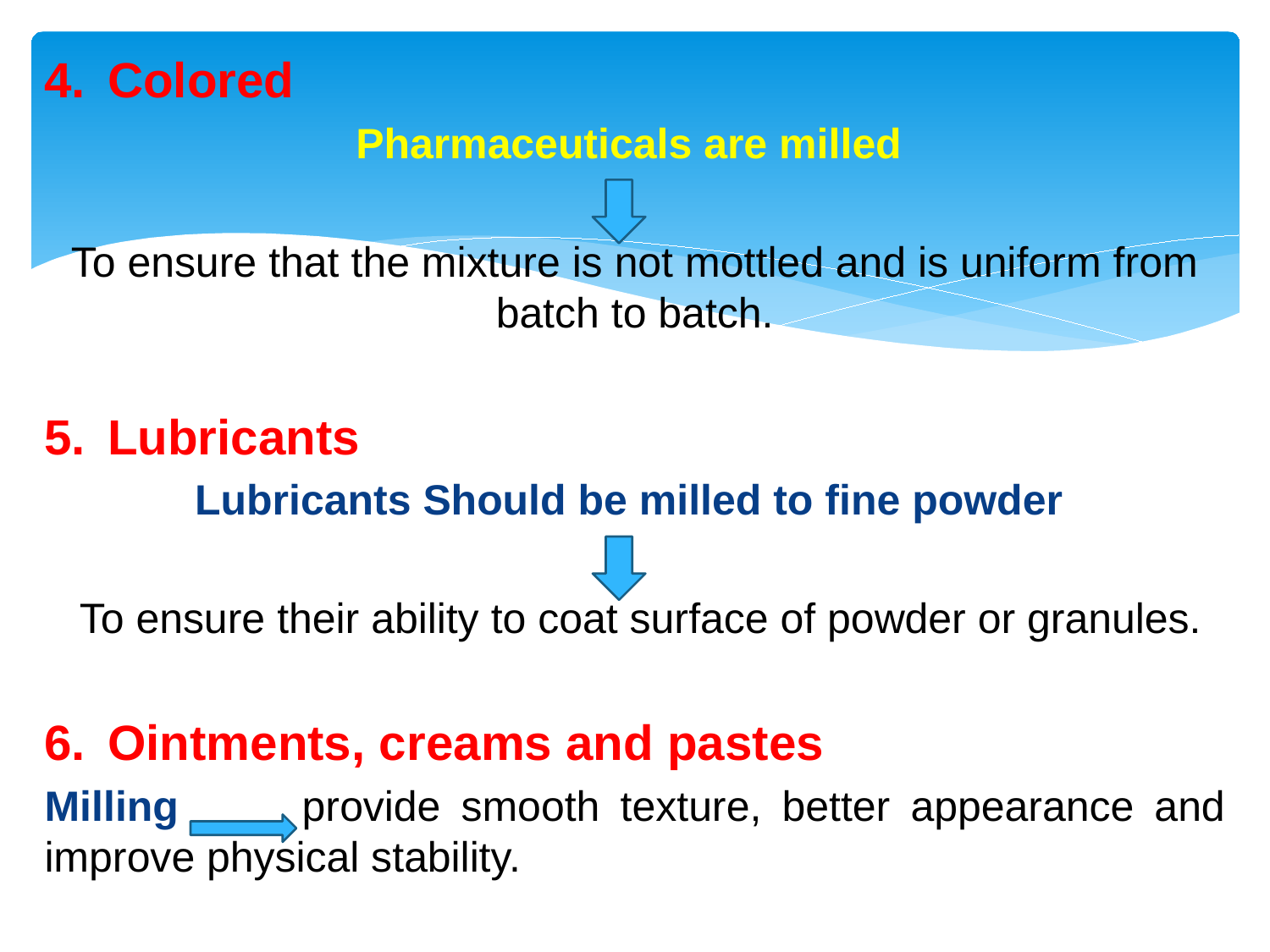

Colored
Pharmaceuticals are milled

To ensure that the mixture is not mottled and is uniform from batch to batch.

Lubricants
Lubricants Should be milled to fine powder

 To ensure their ability to coat surface of powder or granules.

Ointments, creams and pastes
Milling      provide smooth texture, better appearance and improve physical stability.